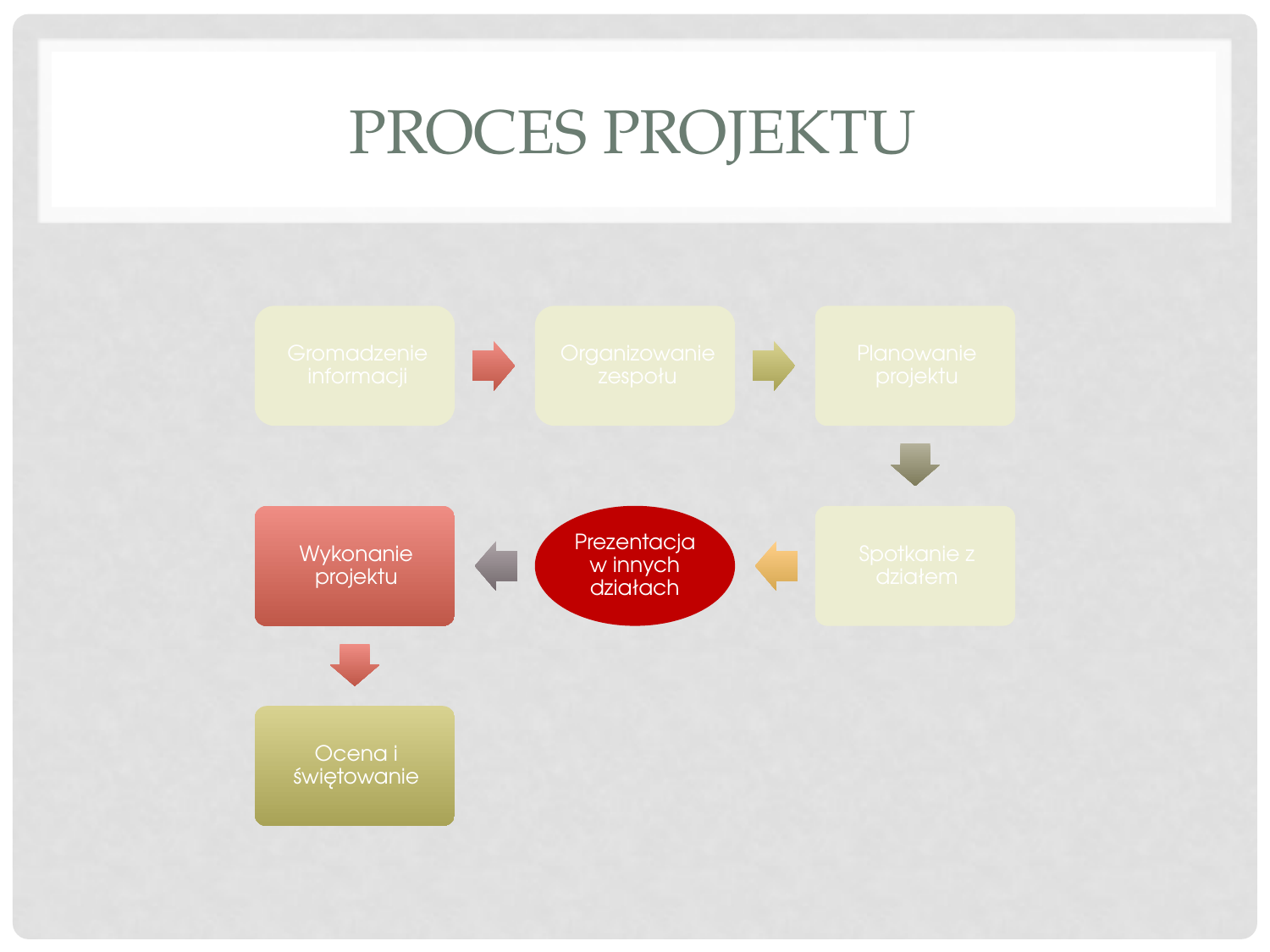

# Proces projektu
Gromadzenie informacji

Organizowanie zespołu

Planowanie projektu

Spotkanie z działem

Prezentacja w innych działach

Wykonanie projektu

Ocena i świętowanie